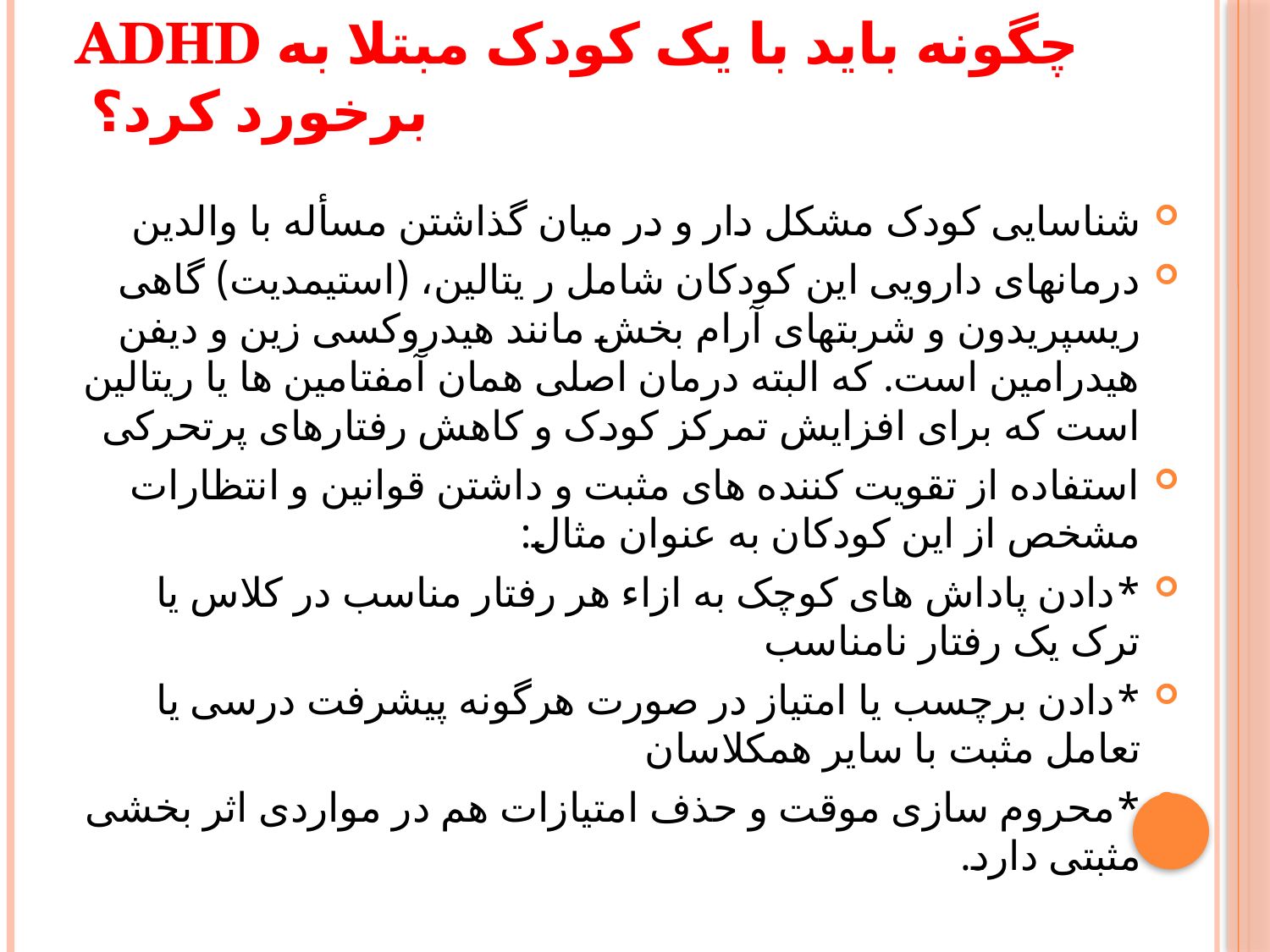

# چگونه باید با یک کودک مبتلا به ADHD برخورد کرد؟
شناسایی کودک مشکل دار و در میان گذاشتن مسأله با والدین
درمانهای دارویی این کودکان شامل ر یتالین، (استیمدیت) گاهی  ریسپریدون و شربتهای آرام بخش مانند هیدروکسی زین و دیفن هیدرامین است. که البته درمان اصلی همان آمفتامین ها یا ریتالین است که برای افزایش تمرکز کودک و کاهش رفتارهای پرتحرکی
استفاده از تقویت کننده های مثبت و داشتن قوانین و انتظارات مشخص از این کودکان به عنوان مثال:
*دادن پاداش های کوچک به ازاء هر رفتار مناسب در کلاس یا ترک یک رفتار نامناسب
*دادن برچسب یا امتیاز در صورت هرگونه پیشرفت درسی یا تعامل مثبت با سایر همکلاسان
*محروم سازی موقت و حذف امتیازات هم در مواردی اثر بخشی مثبتی دارد.